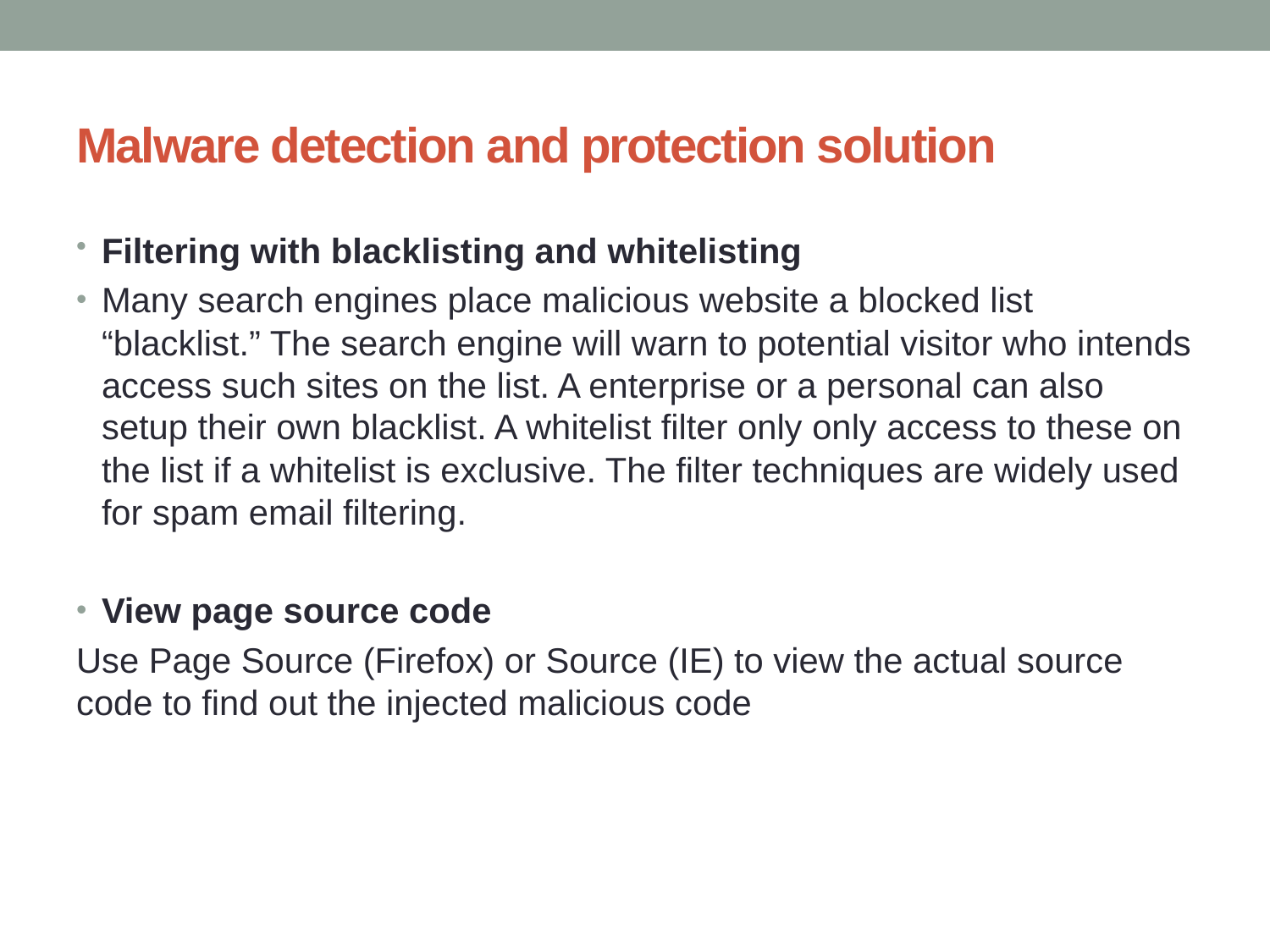

# Malware detection and protection solution
Filtering with blacklisting and whitelisting
Many search engines place malicious website a blocked list “blacklist.” The search engine will warn to potential visitor who intends access such sites on the list. A enterprise or a personal can also setup their own blacklist. A whitelist filter only only access to these on the list if a whitelist is exclusive. The filter techniques are widely used for spam email filtering.

View page source code
Use Page Source (Firefox) or Source (IE) to view the actual source code to find out the injected malicious code